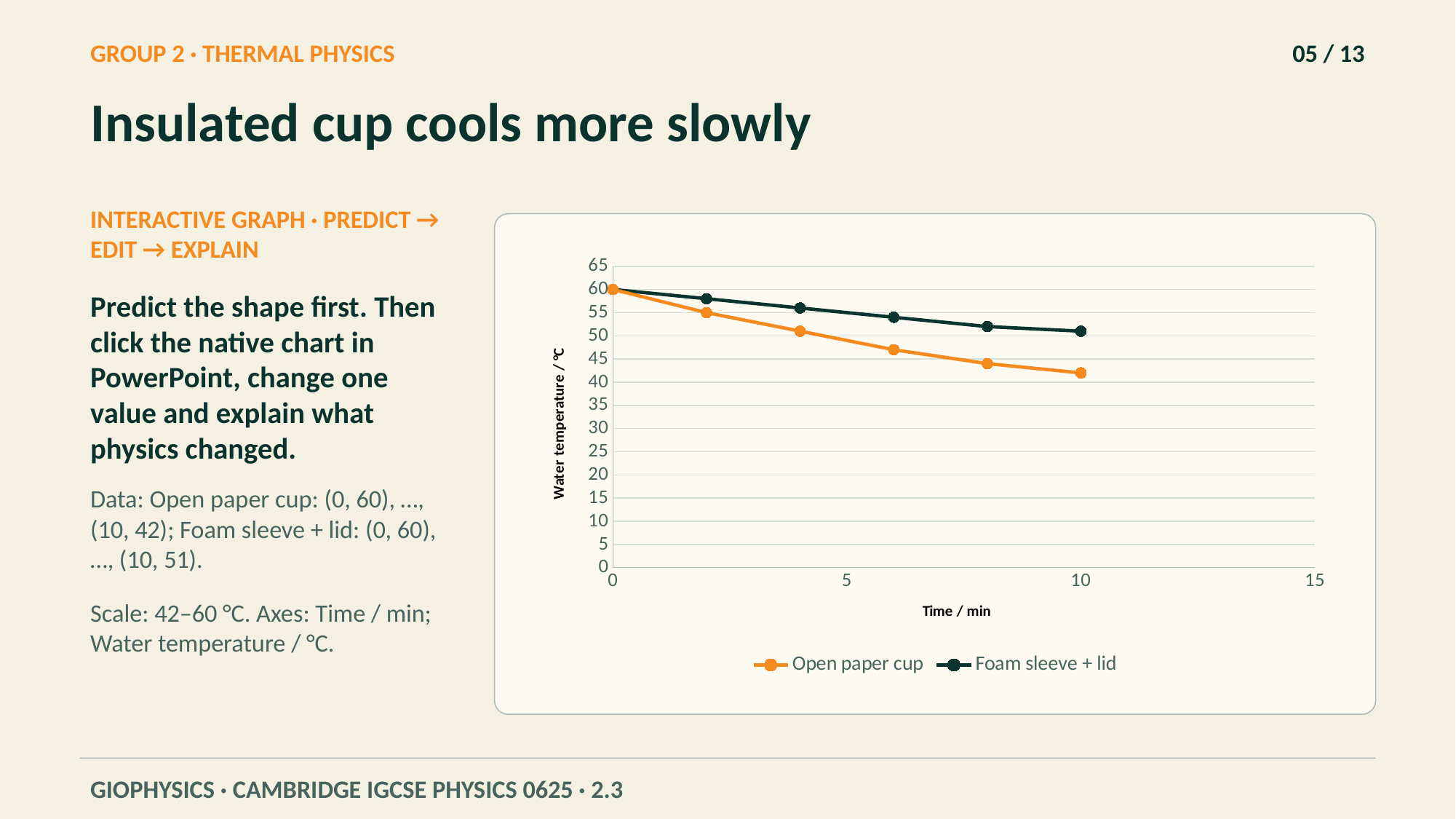

GROUP 2 · THERMAL PHYSICS
05 / 13
Insulated cup cools more slowly
INTERACTIVE GRAPH · PREDICT → EDIT → EXPLAIN

### Chart

| Category |  |  |
|---|---|---|
Predict the shape first. Then click the native chart in PowerPoint, change one value and explain what physics changed.
Data: Open paper cup: (0, 60), …, (10, 42); Foam sleeve + lid: (0, 60), …, (10, 51).
Scale: 42–60 °C. Axes: Time / min; Water temperature / °C.

GIOPHYSICS · CAMBRIDGE IGCSE PHYSICS 0625 · 2.3